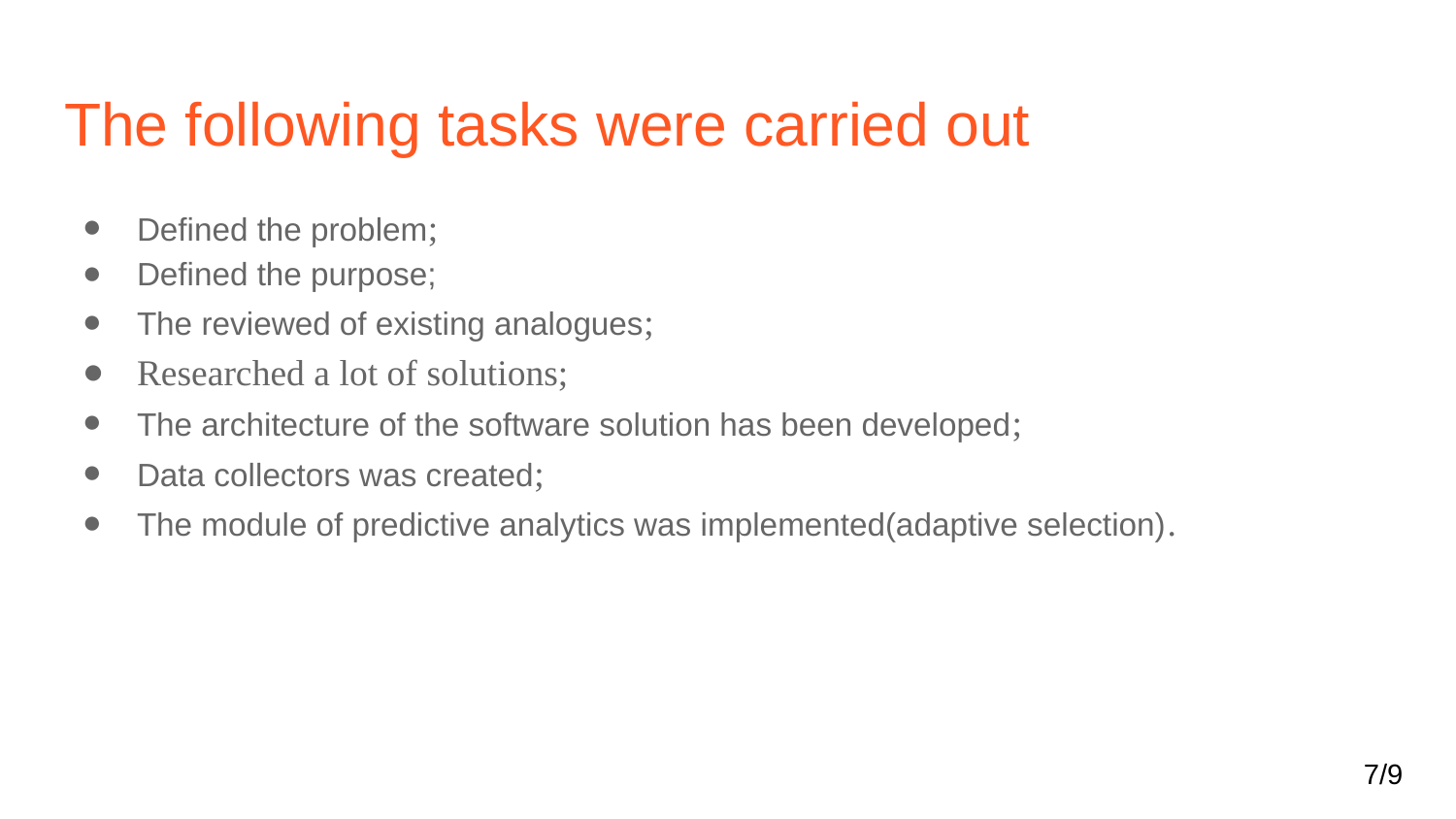

# The following tasks were carried out
Defined the problem;
Defined the purpose;
The reviewed of existing analogues;
Researched a lot of solutions;
The architecture of the software solution has been developed;
Data collectors was created;
The module of predictive analytics was implemented(adaptive selection).
7/9